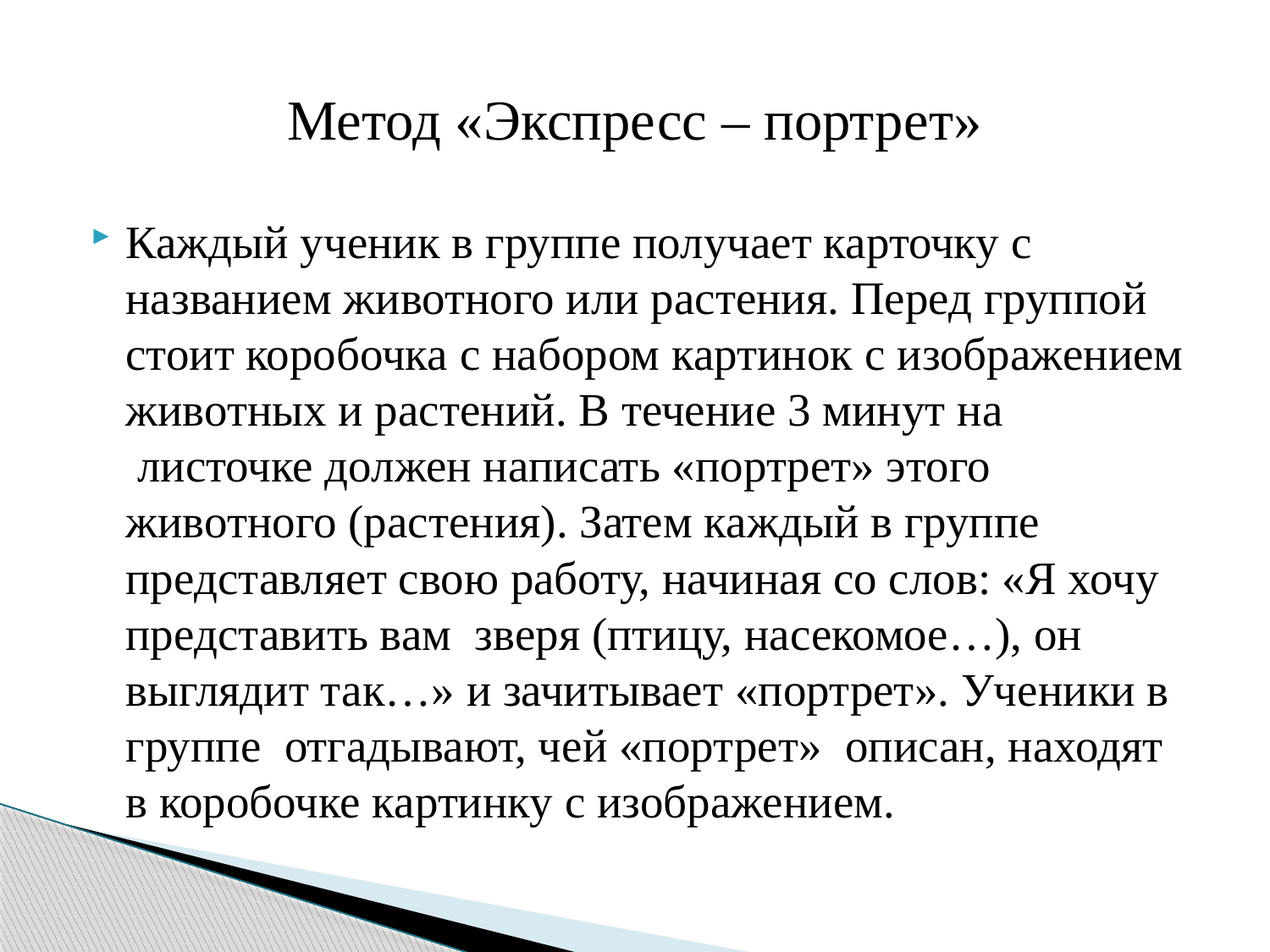

# Метод «Экспресс – портрет»
Каждый ученик в группе получает карточку с названием животного или растения. Перед группой стоит коробочка с набором картинок с изображением животных и растений. В течение 3 минут на  листочке должен написать «портрет» этого животного (растения). Затем каждый в группе представляет свою работу, начиная со слов: «Я хочу представить вам  зверя (птицу, насекомое…), он выглядит так…» и зачитывает «портрет». Ученики в группе  отгадывают, чей «портрет»  описан, находят в коробочке картинку с изображением.